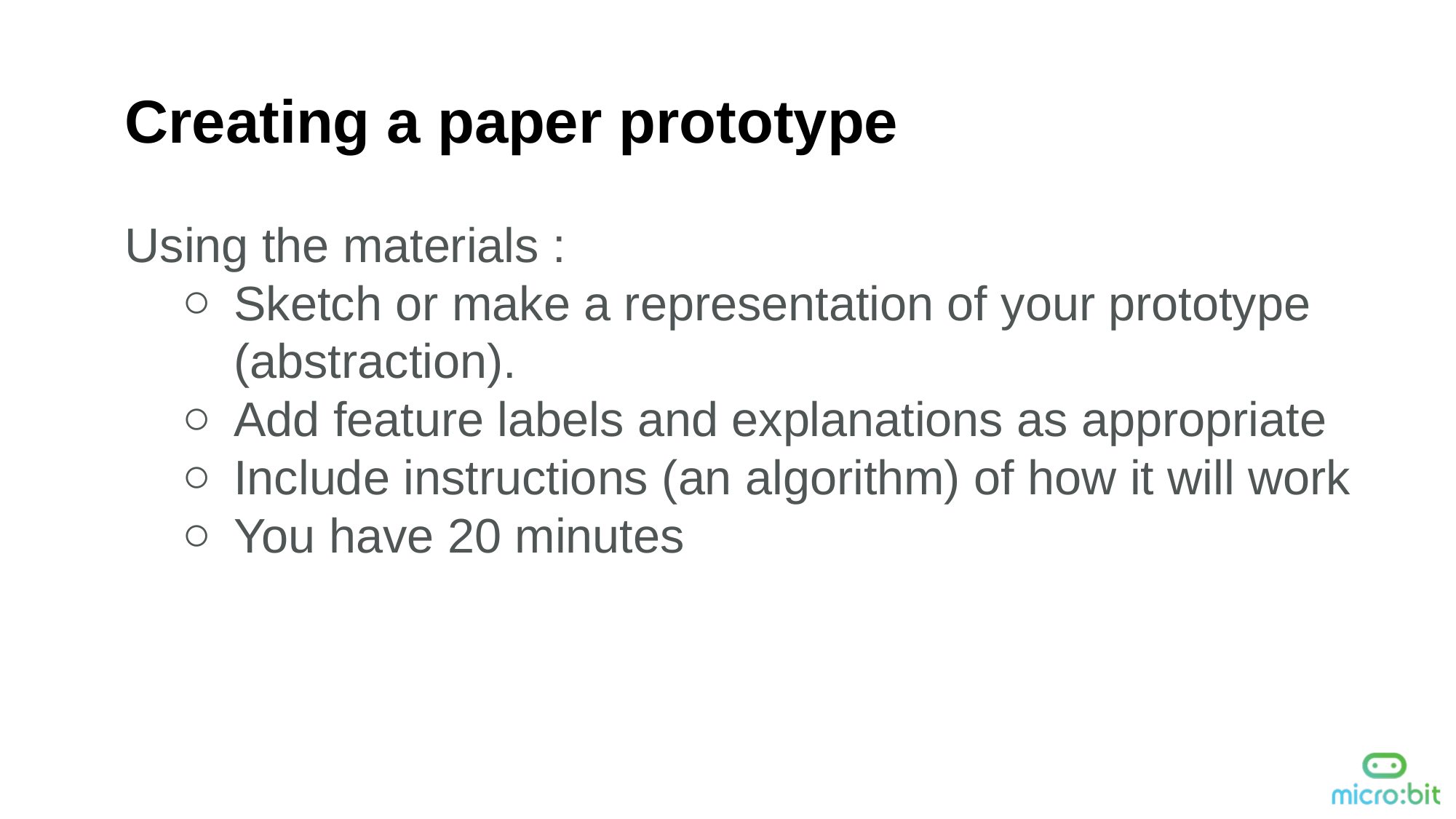

Creating a paper prototype

Using the materials :
Sketch or make a representation of your prototype (abstraction).
Add feature labels and explanations as appropriate
Include instructions (an algorithm) of how it will work
You have 20 minutes